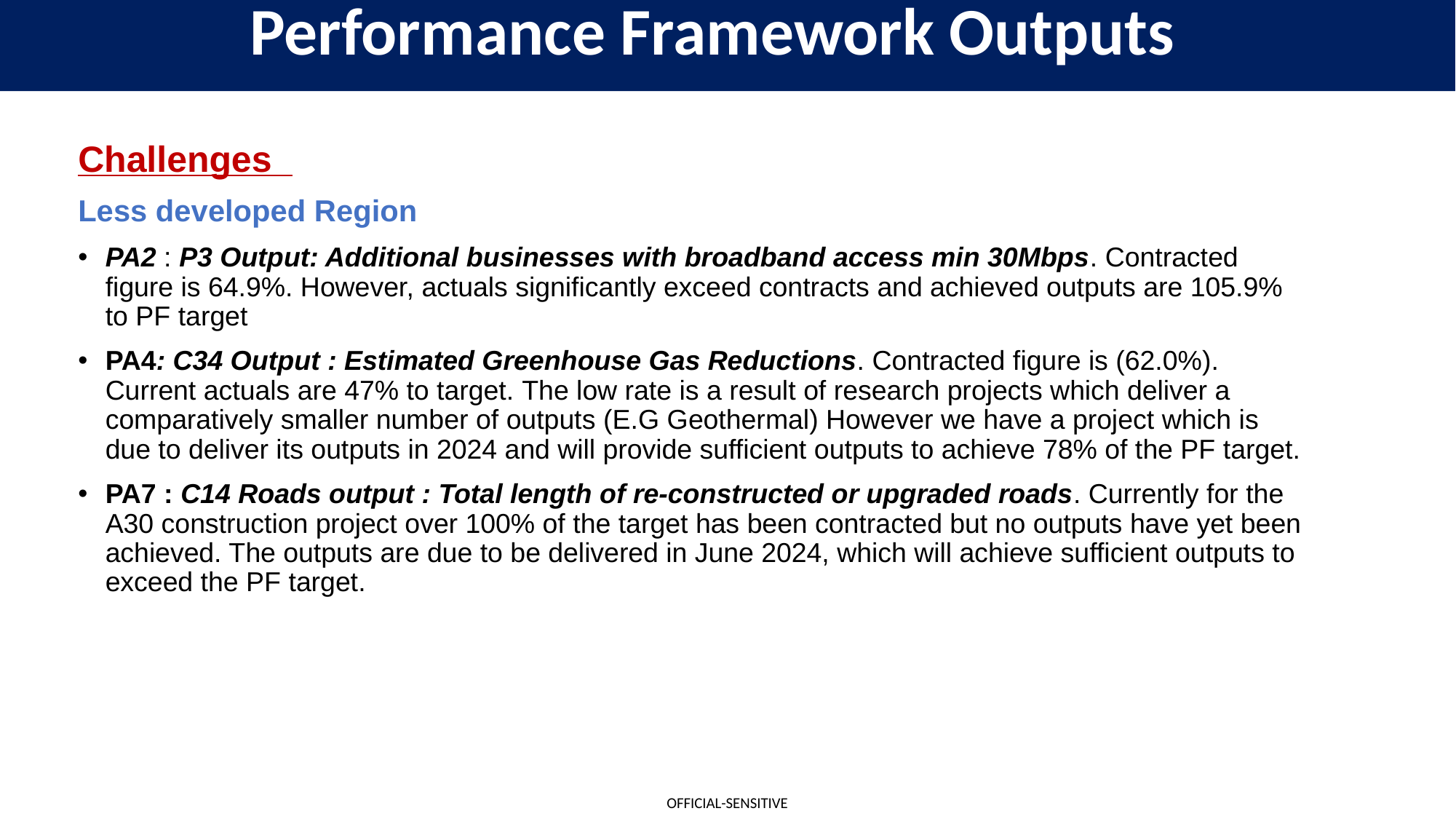

Performance Framework Outputs
Challenges
Less developed Region
PA2 : P3 Output: Additional businesses with broadband access min 30Mbps. Contracted figure is 64.9%. However, actuals significantly exceed contracts and achieved outputs are 105.9% to PF target
PA4: C34 Output : Estimated Greenhouse Gas Reductions. Contracted figure is (62.0%). Current actuals are 47% to target. The low rate is a result of research projects which deliver a comparatively smaller number of outputs (E.G Geothermal) However we have a project which is due to deliver its outputs in 2024 and will provide sufficient outputs to achieve 78% of the PF target.
PA7 : C14 Roads output : Total length of re-constructed or upgraded roads. Currently for the A30 construction project over 100% of the target has been contracted but no outputs have yet been achieved. The outputs are due to be delivered in June 2024, which will achieve sufficient outputs to exceed the PF target.